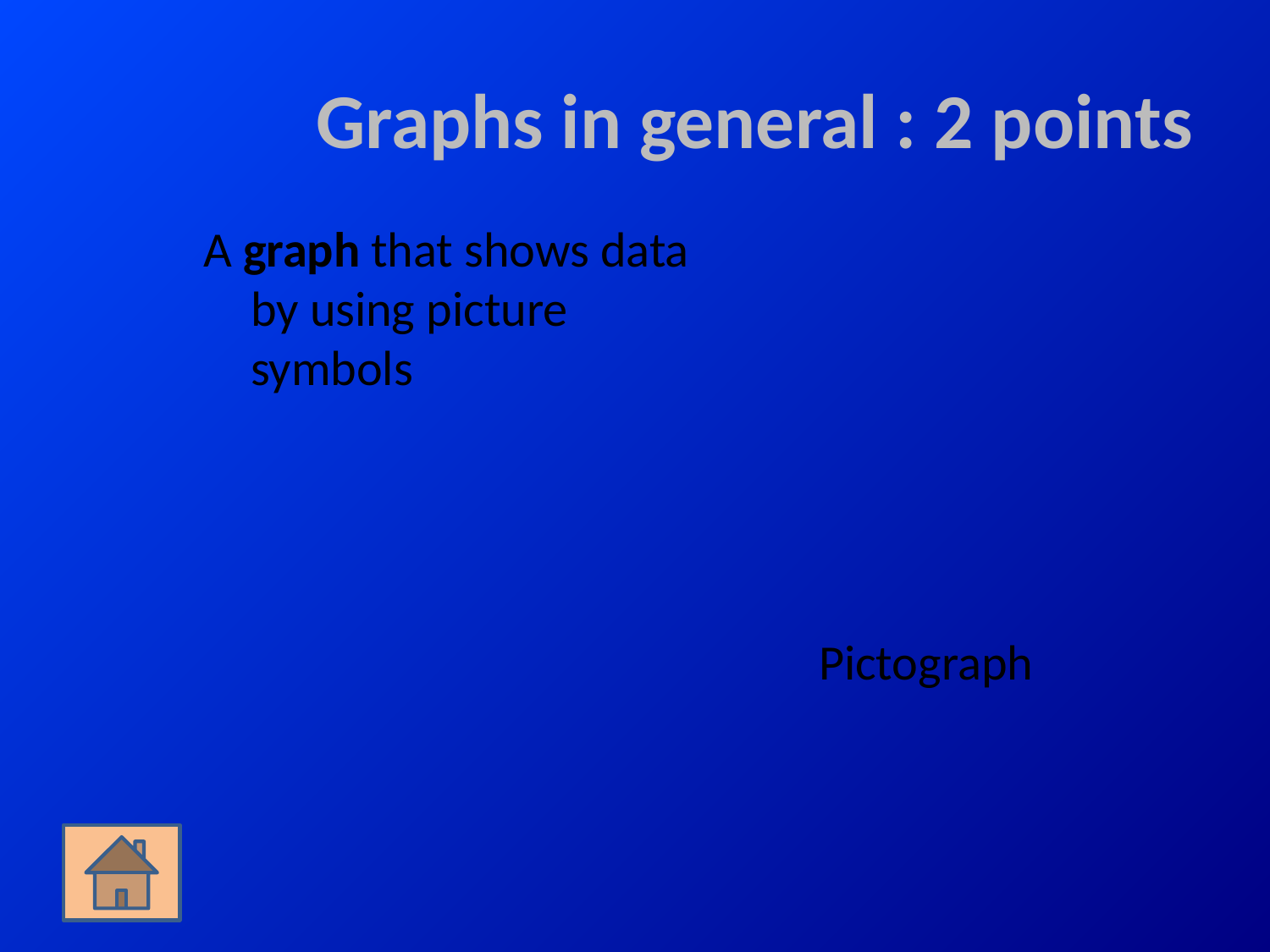

# Graphs in general : 2 points
A graph that shows data by using picture symbols
Pictograph